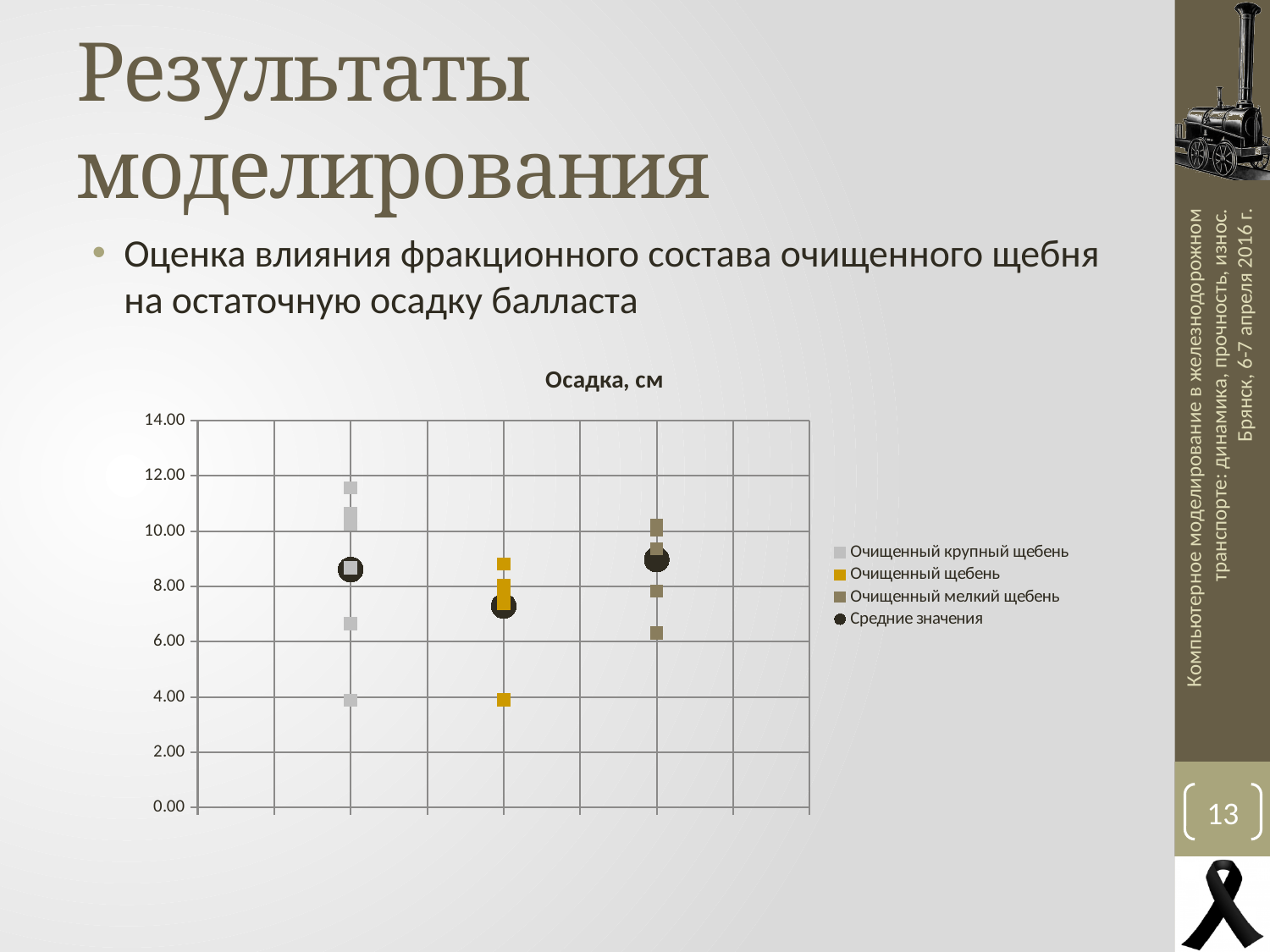

# Результаты моделирования
Оценка влияния фракционного состава очищенного щебня на остаточную осадку балласта

### Chart: Осадка, см

| Category | Очищенный крупный щебень | Очищенный щебень | Очищенный мелкий щебень | Средние значения |
|---|---|---|---|---|
Компьютерное моделирование в железнодорожном транспорте: динамика, прочность, износ.
Брянск, 6-7 апреля 2016 г.
13